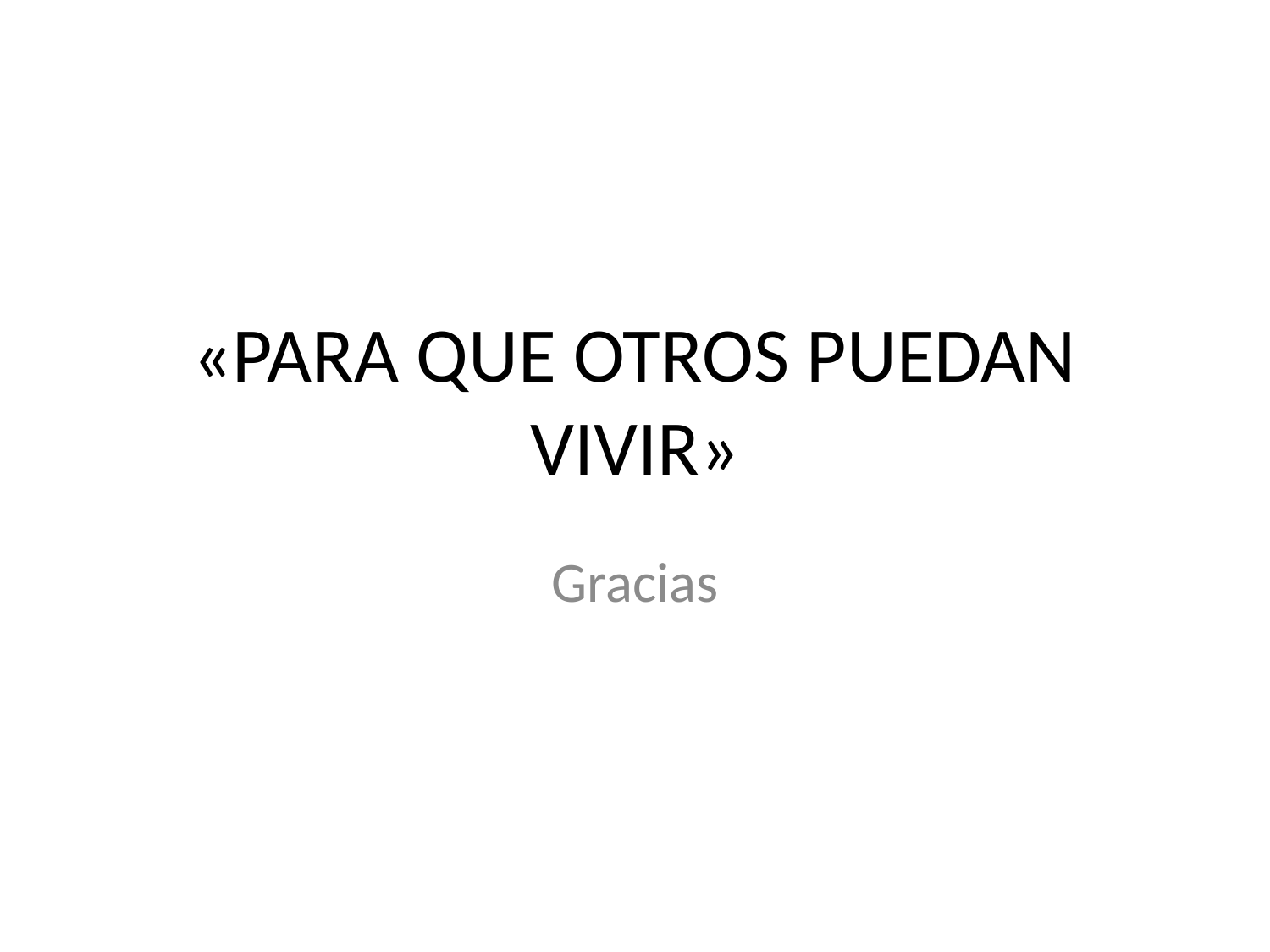

# «PARA QUE OTROS PUEDAN VIVIR»
Gracias